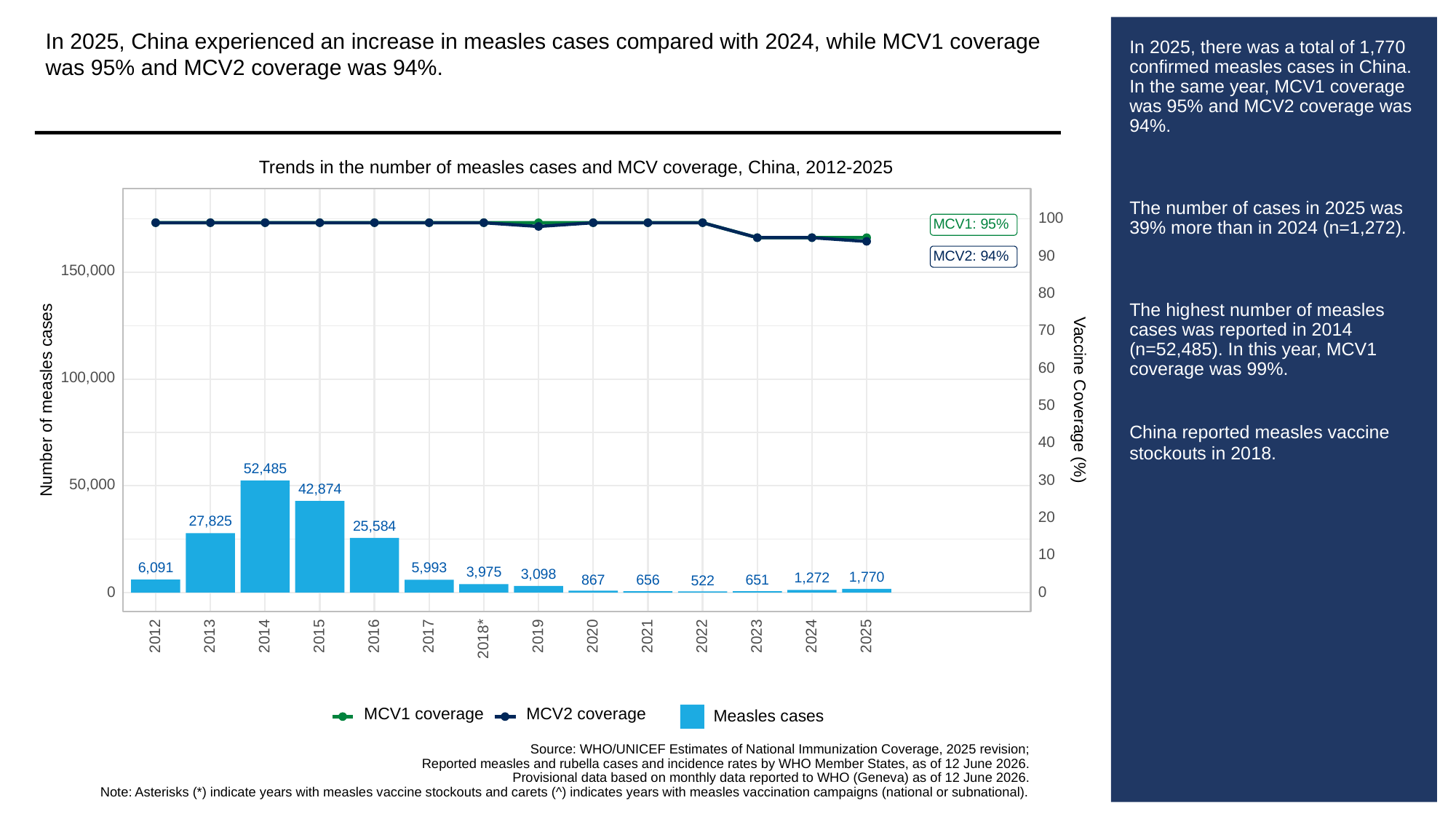

In 2025, China experienced an increase in measles cases compared with 2024, while MCV1 coverage was 95% and MCV2 coverage was 94%.
# In 2025, there was a total of 1,770 confirmed measles cases in China. In the same year, MCV1 coverage was 95% and MCV2 coverage was 94%.

The number of cases in 2025 was 39% more than in 2024 (n=1,272).

The highest number of measles cases was reported in 2014 (n=52,485). In this year, MCV1 coverage was 99%.

China reported measles vaccine stockouts in 2018.

Trends in the number of measles cases and MCV coverage, China, 2012-2025

100

MCV1: 95%

90
MCV2: 94%
150,000

80
70

60
100,000

Vaccine Coverage (%)
Number of measles cases
50

40
52,485
30
50,000

42,874

20
27,825
25,584

10
6,091
5,993
3,975
3,098
1,770
1,272
867
656
651
522

0
0

2013
2023
2012
2014
2015
2016
2017
2019
2020
2021
2022
2024
2025
2018*

MCV1 coverage
MCV2 coverage
Measles cases

Source: WHO/UNICEF Estimates of National Immunization Coverage, 2025 revision;
Reported measles and rubella cases and incidence rates by WHO Member States, as of 12 June 2026.
Provisional data based on monthly data reported to WHO (Geneva) as of 12 June 2026.
Note: Asterisks (*) indicate years with measles vaccine stockouts and carets (^) indicates years with measles vaccination campaigns (national or subnational).